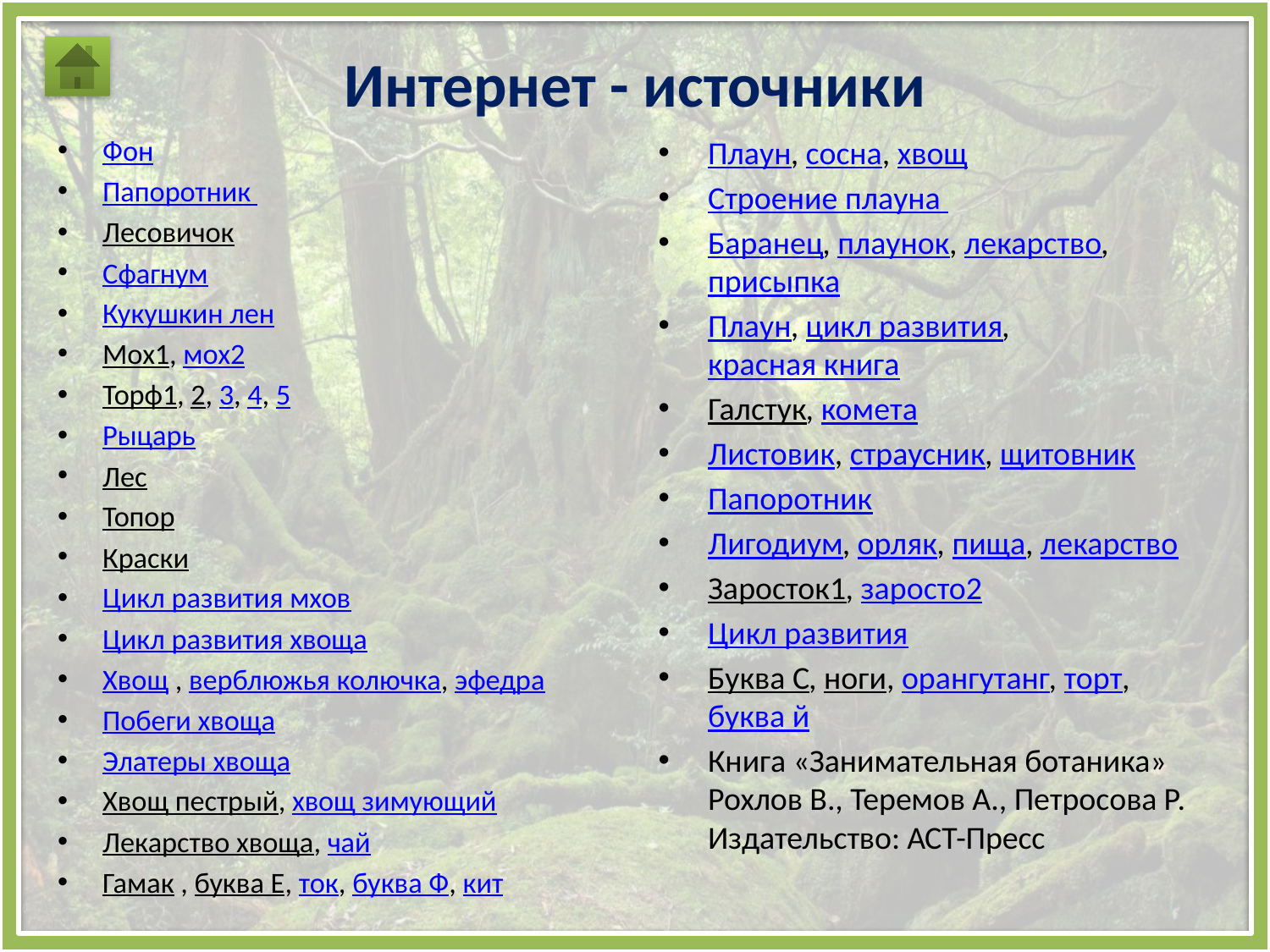

# Интернет - источники
Фон
Папоротник
Лесовичок
Сфагнум
Кукушкин лен
Мох1, мох2
Торф1, 2, 3, 4, 5
Рыцарь
Лес
Топор
Краски
Цикл развития мхов
Цикл развития хвоща
Хвощ , верблюжья колючка, эфедра
Побеги хвоща
Элатеры хвоща
Хвощ пестрый, хвощ зимующий
Лекарство хвоща, чай
Гамак , буква Е, ток, буква Ф, кит

Плаун, сосна, хвощ
Строение плауна
Баранец, плаунок, лекарство, присыпка
Плаун, цикл развития, красная книга
Галстук, комета
Листовик, страусник, щитовник
Папоротник
Лигодиум, орляк, пища, лекарство
Заросток1, заросто2
Цикл развития
Буква С, ноги, орангутанг, торт, буква й
Книга «Занимательная ботаника» Рохлов В., Теремов А., Петросова Р.
Издательство: АСТ-Пресс